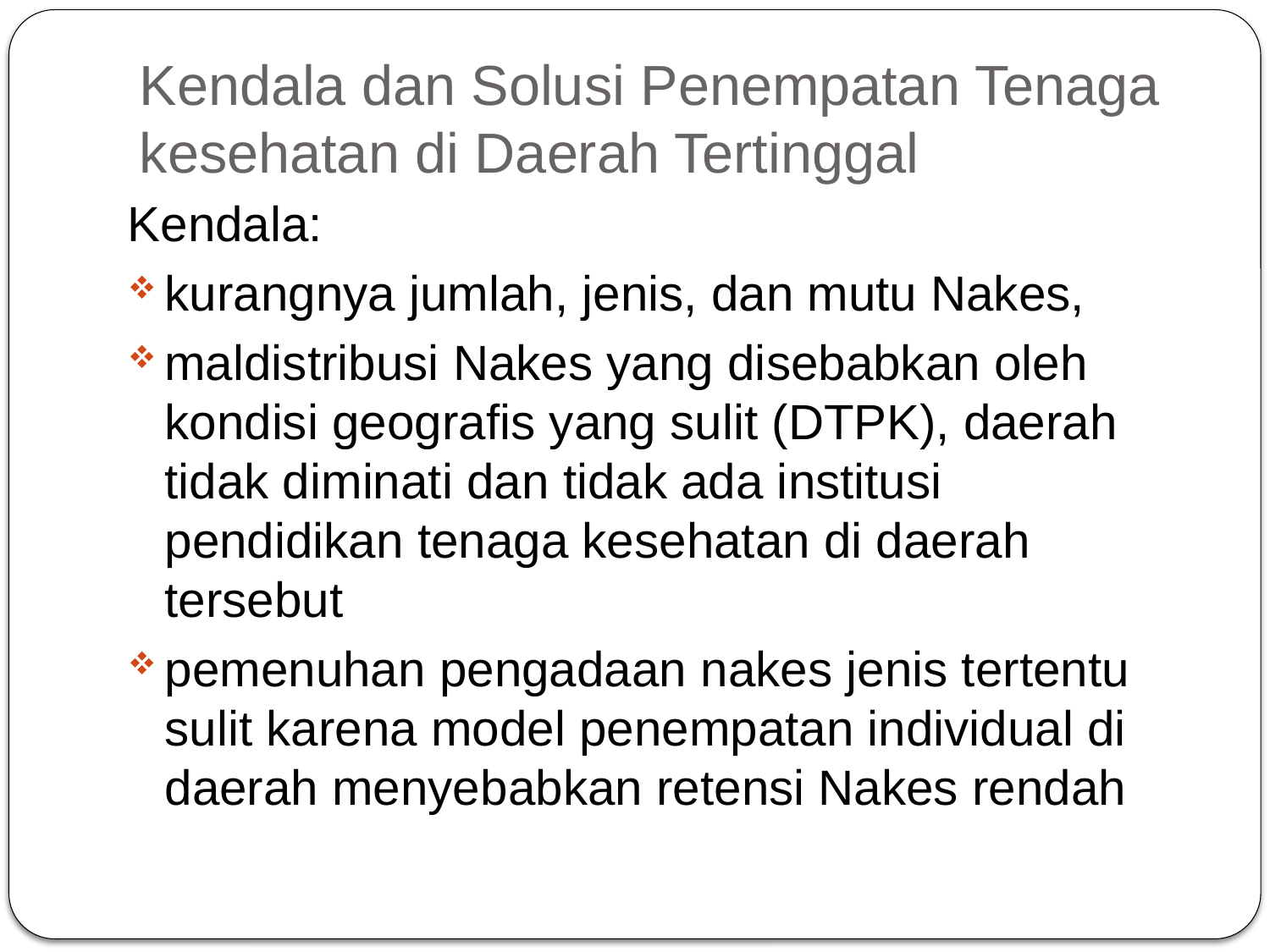

# Kendala dan Solusi Penempatan Tenaga kesehatan di Daerah Tertinggal
Kendala:
kurangnya jumlah, jenis, dan mutu Nakes,
maldistribusi Nakes yang disebabkan oleh kondisi geografis yang sulit (DTPK), daerah tidak diminati dan tidak ada institusi pendidikan tenaga kesehatan di daerah tersebut
pemenuhan pengadaan nakes jenis tertentu sulit karena model penempatan individual di daerah menyebabkan retensi Nakes rendah